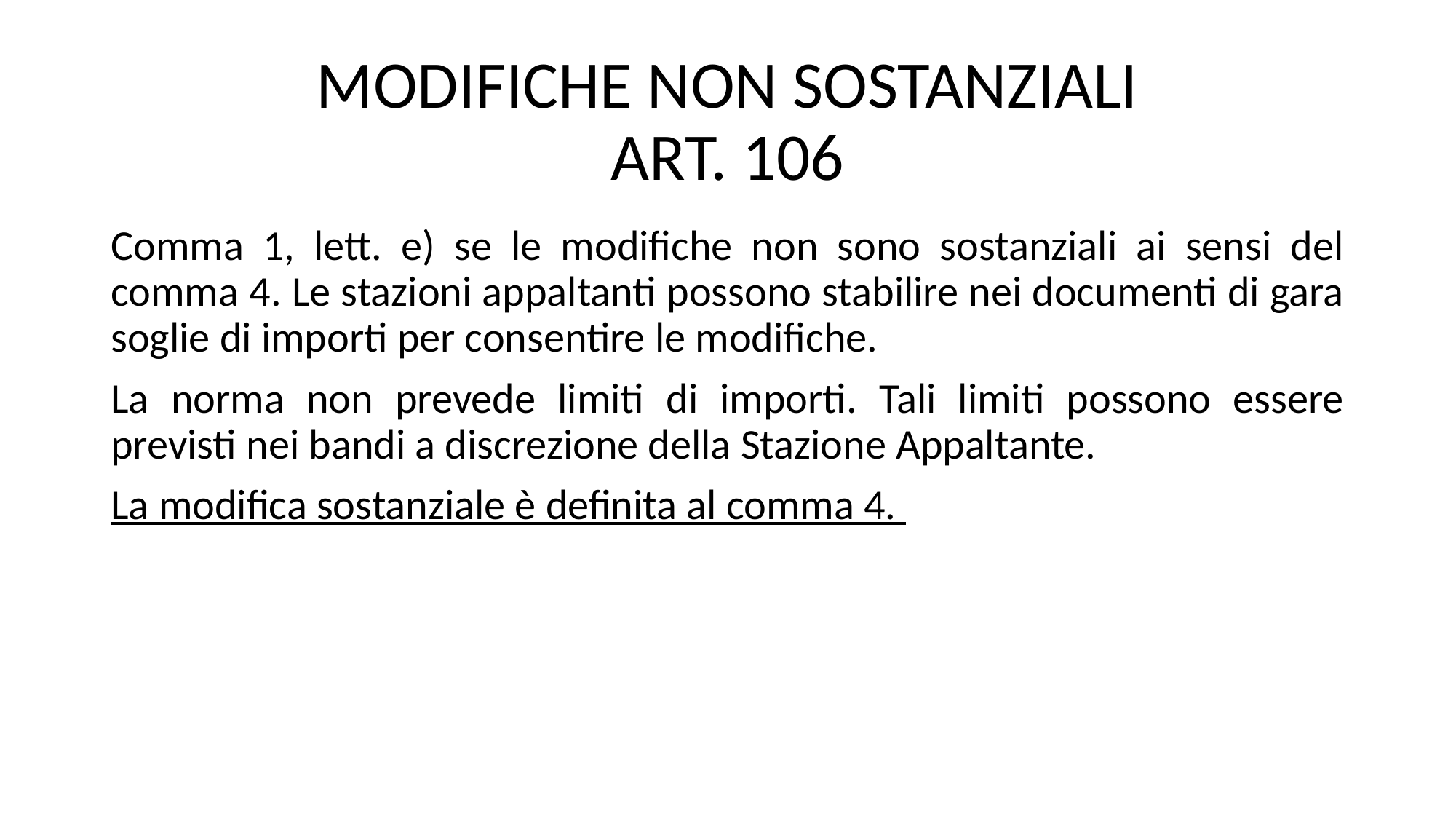

# MODIFICHE NON SOSTANZIALI ART. 106
Comma 1, lett. e) se le modifiche non sono sostanziali ai sensi del comma 4. Le stazioni appaltanti possono stabilire nei documenti di gara soglie di importi per consentire le modifiche.
La norma non prevede limiti di importi. Tali limiti possono essere previsti nei bandi a discrezione della Stazione Appaltante.
La modifica sostanziale è definita al comma 4.